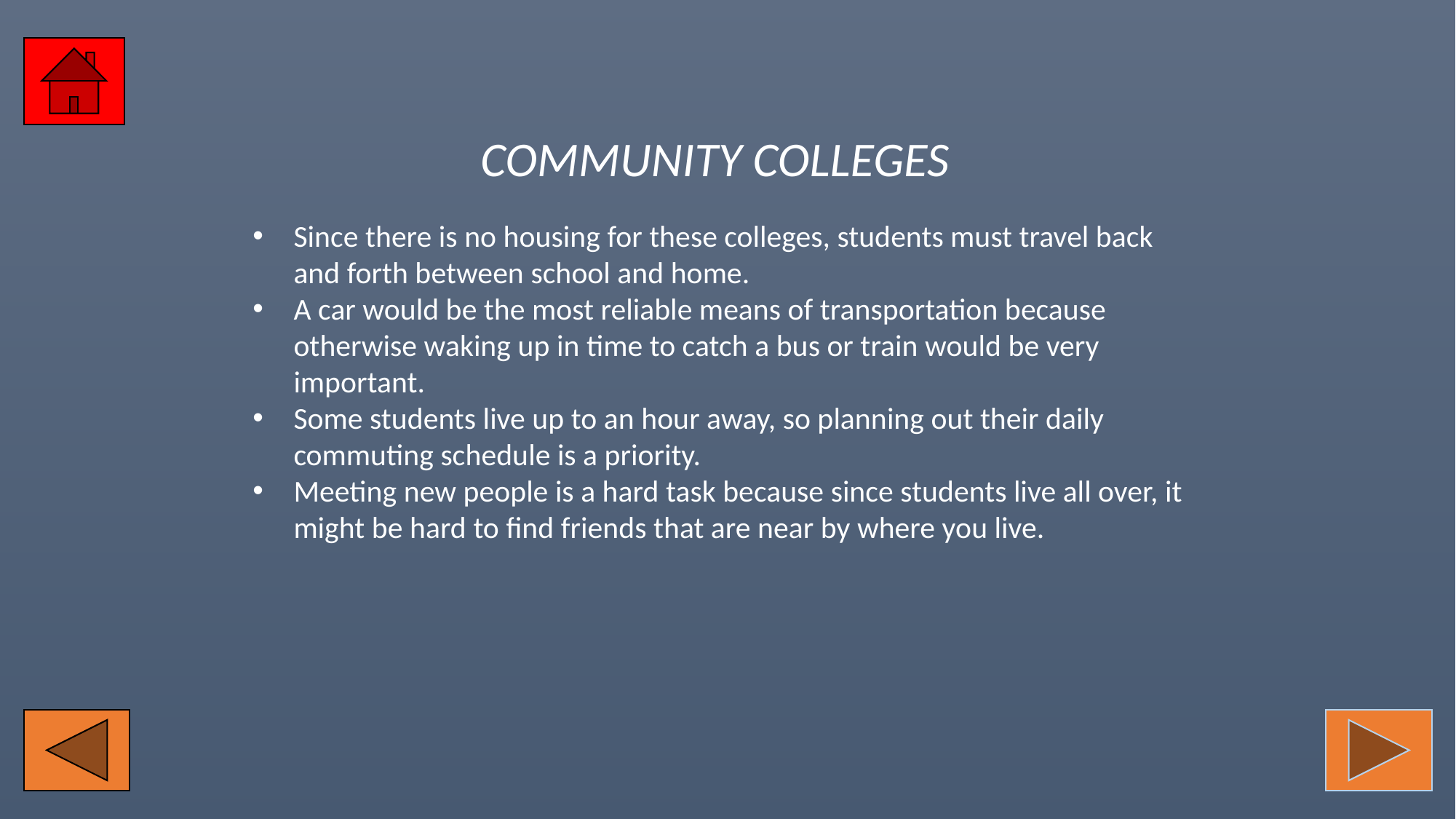

COMMUNITY COLLEGES
Since there is no housing for these colleges, students must travel back and forth between school and home.
A car would be the most reliable means of transportation because otherwise waking up in time to catch a bus or train would be very important.
Some students live up to an hour away, so planning out their daily commuting schedule is a priority.
Meeting new people is a hard task because since students live all over, it might be hard to find friends that are near by where you live.